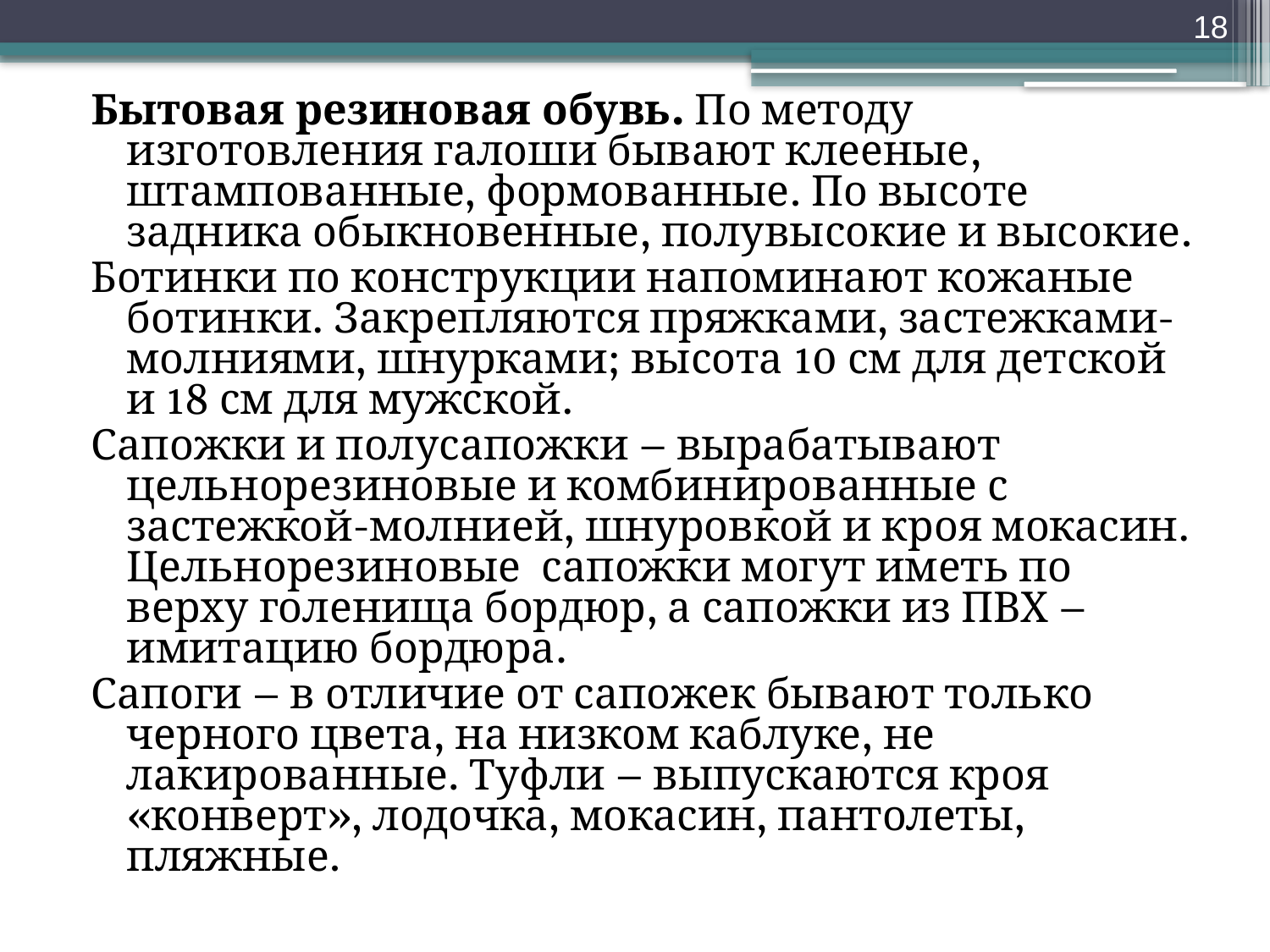

18
Бытовая резиновая обувь. По методу изготовления галоши бывают клееные, штампованные, формованные. По высоте задника обыкновенные, полувысокие и высокие.
Ботинки по конструкции напоминают кожаные ботинки. Закрепляются пряжками, застежками-молниями, шнурками; высота 10 см для детской  и 18 см для мужской.
Сапожки и полусапожки – вырабатывают цельнорезиновые и комбинированные с застежкой-молнией, шнуровкой и кроя мокасин. Цельнорезиновые  сапожки могут иметь по верху голенища бордюр, а сапожки из ПВХ – имитацию бордюра.
Сапоги – в отличие от сапожек бывают только черного цвета, на низком каблуке, не лакированные. Туфли – выпускаются кроя «конверт», лодочка, мокасин, пантолеты, пляжные.